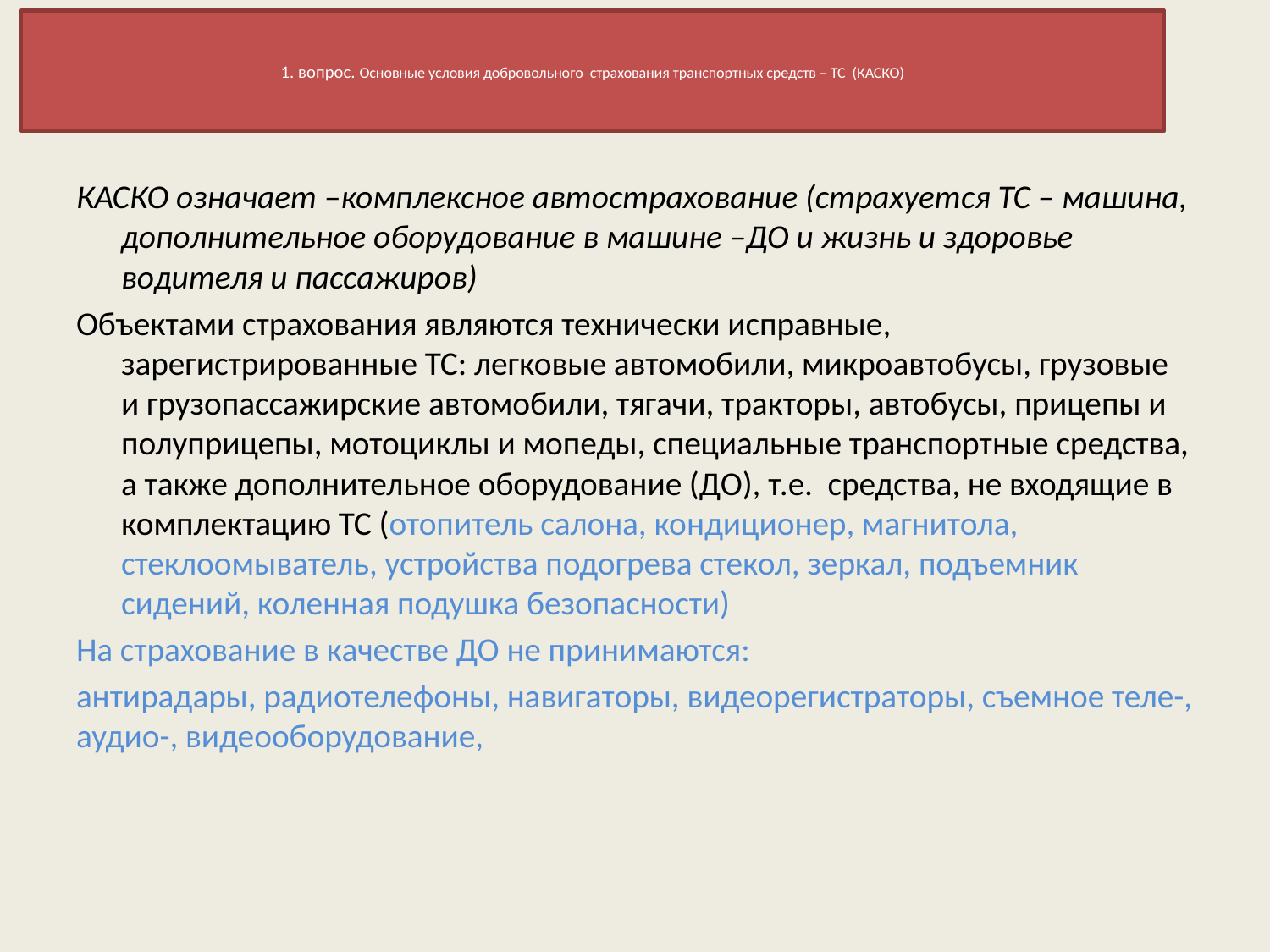

# 1. вопрос. Основные условия добровольного  страхования транспортных средств – ТС  (КАСКО)
КАСКО означает –комплексное автострахование (страхуется ТС – машина, дополнительное оборудование в машине –ДО и жизнь и здоровье водителя и пассажиров)
Объектами страхования являются технически исправные, зарегистрированные ТС: легковые автомобили, микроавтобусы, грузовые и грузопассажирские автомобили, тягачи, тракторы, автобусы, прицепы и полуприцепы, мотоциклы и мопеды, специальные транспортные средства, а также дополнительное оборудование (ДО), т.е.  средства, не входящие в комплектацию ТС (отопитель салона, кондиционер, магнитола, стеклоомыватель, устройства подогрева стекол, зеркал, подъемник сидений, коленная подушка безопасности)
На страхование в качестве ДО не принимаются:
антирадары, радиотелефоны, навигаторы, видеорегистраторы, съемное теле-, аудио-, видеооборудование,